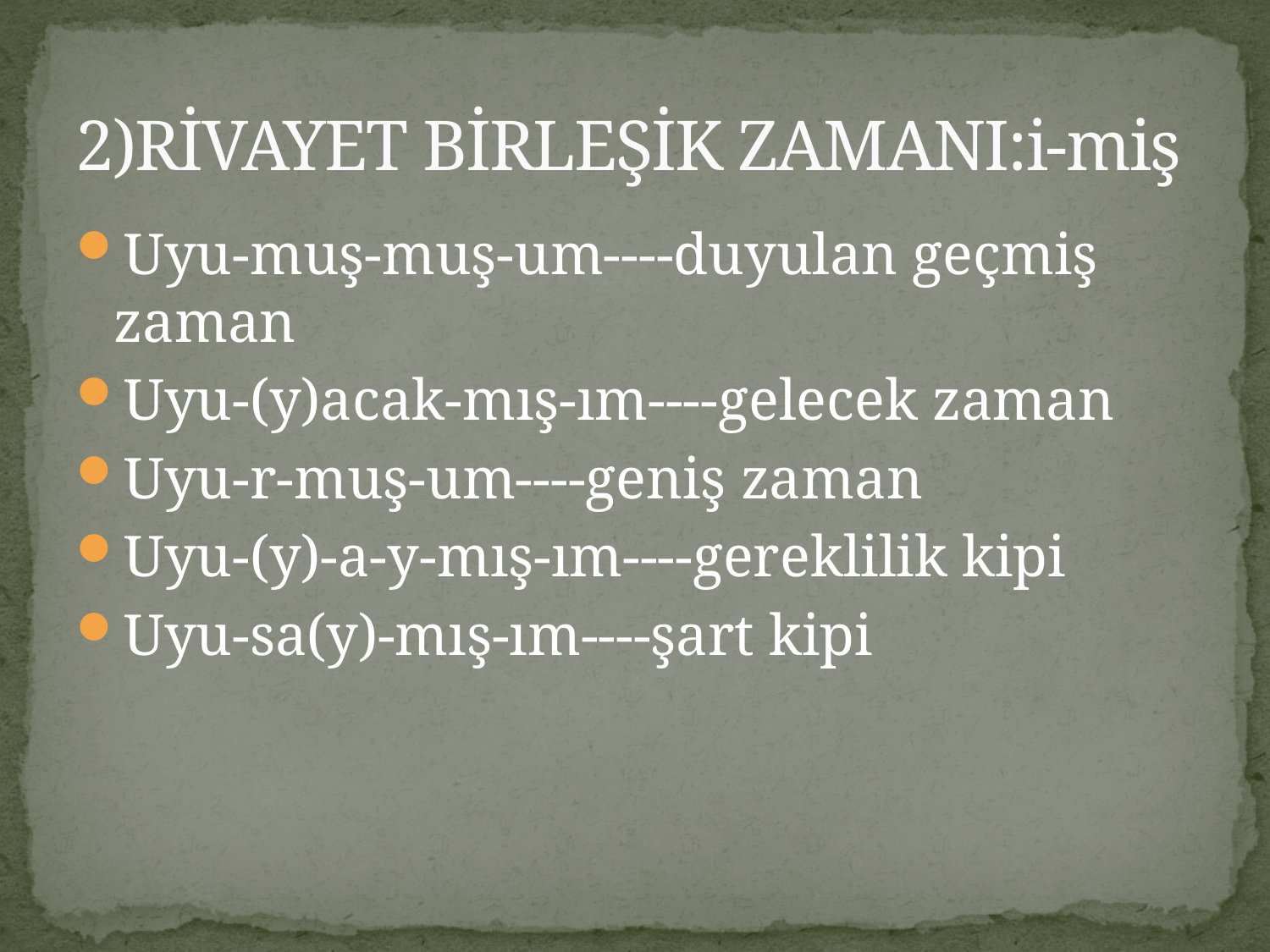

# 2)RİVAYET BİRLEŞİK ZAMANI:i-miş
Uyu-muş-muş-um----duyulan geçmiş zaman
Uyu-(y)acak-mış-ım----gelecek zaman
Uyu-r-muş-um----geniş zaman
Uyu-(y)-a-y-mış-ım----gereklilik kipi
Uyu-sa(y)-mış-ım----şart kipi